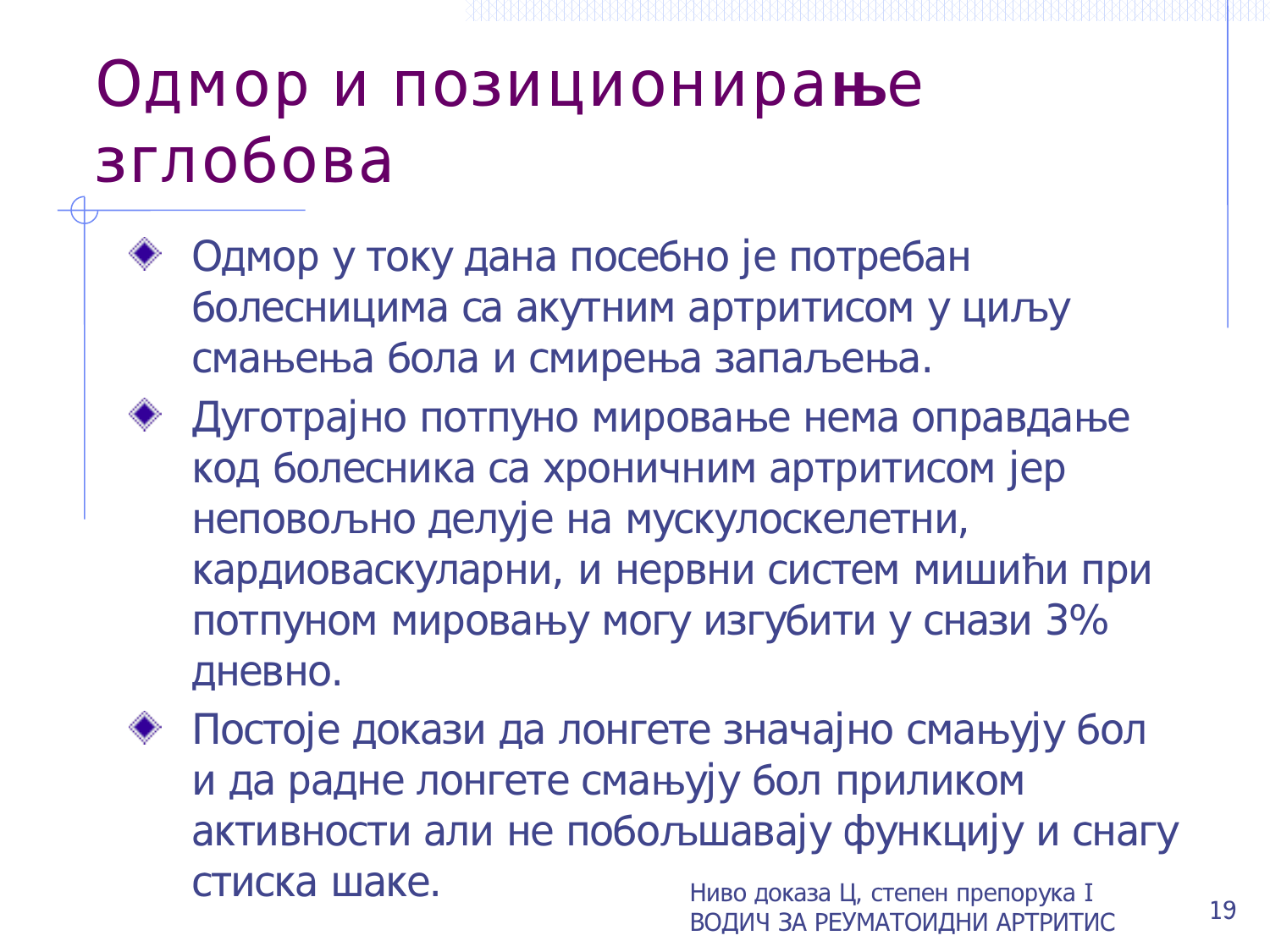

# Одмор и позиционирање зглобова
Одмор у току дана посебно је потребан болесницима са акутним артритисом у циљу смањења бола и смирења запаљења.
Дуготрајно потпуно мировање нема оправдање код болесника са хроничним артритисом јер неповољно делује на мускулоскелетни, кардиоваскуларни, и нервни систем мишићи при потпуном мировању могу изгубити у снази 3% дневно.
Постоје докази да лонгете значајно смањују бол и да радне лонгете смањују бол приликом активности али не побољшавају функцију и снагу стиска шаке.
19
Ниво доказа Ц, степен препорука I
ВОДИЧ ЗА РЕУМАТОИДНИ АРТРИТИС